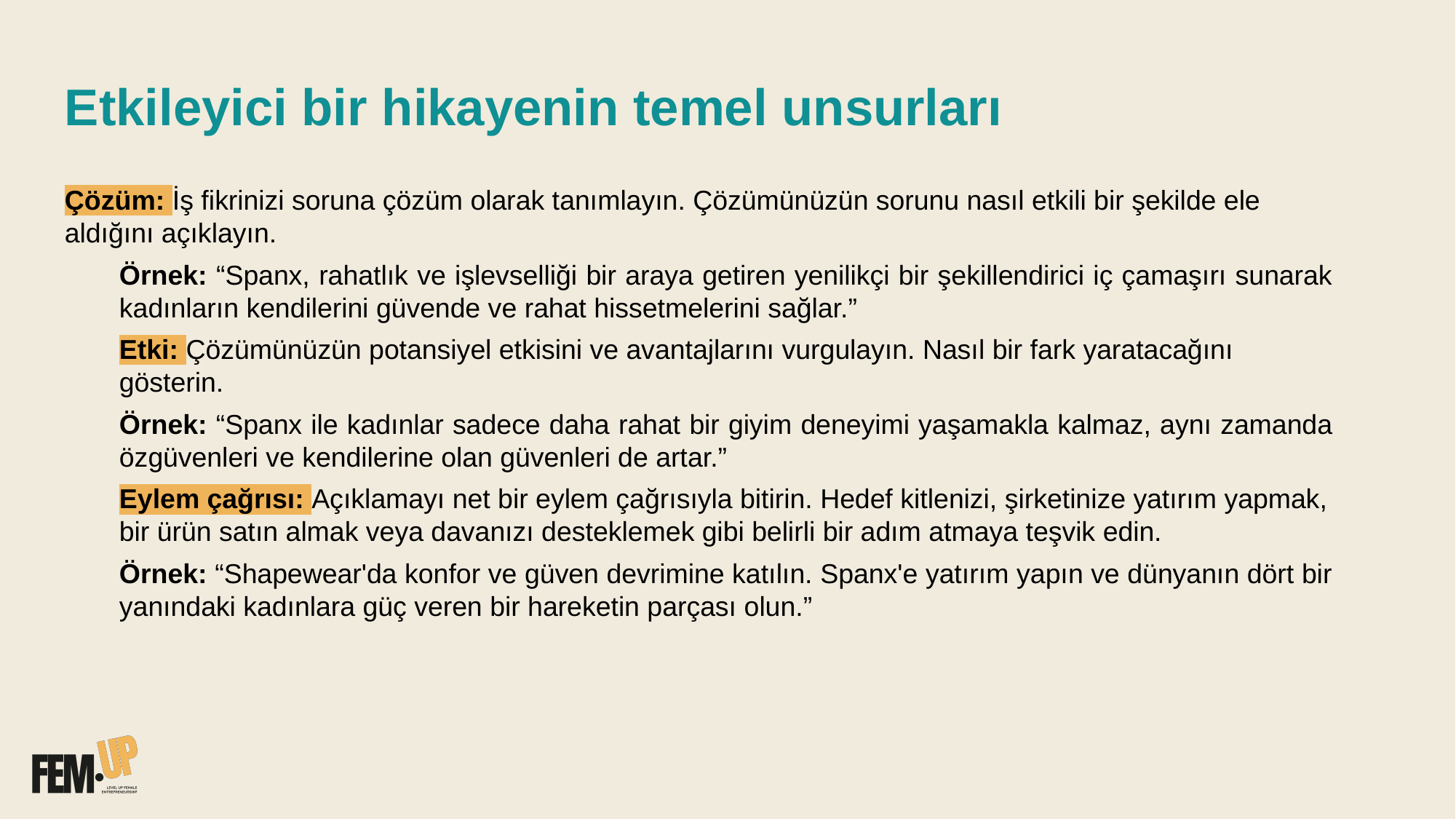

# Etkileyici bir hikayenin temel unsurları
Çözüm: İş fikrinizi soruna çözüm olarak tanımlayın. Çözümünüzün sorunu nasıl etkili bir şekilde ele aldığını açıklayın.
Örnek: “Spanx, rahatlık ve işlevselliği bir araya getiren yenilikçi bir şekillendirici iç çamaşırı sunarak kadınların kendilerini güvende ve rahat hissetmelerini sağlar.”
Etki: Çözümünüzün potansiyel etkisini ve avantajlarını vurgulayın. Nasıl bir fark yaratacağını gösterin.
Örnek: “Spanx ile kadınlar sadece daha rahat bir giyim deneyimi yaşamakla kalmaz, aynı zamanda özgüvenleri ve kendilerine olan güvenleri de artar.”
Eylem çağrısı: Açıklamayı net bir eylem çağrısıyla bitirin. Hedef kitlenizi, şirketinize yatırım yapmak, bir ürün satın almak veya davanızı desteklemek gibi belirli bir adım atmaya teşvik edin.
Örnek: “Shapewear'da konfor ve güven devrimine katılın. Spanx'e yatırım yapın ve dünyanın dört bir yanındaki kadınlara güç veren bir hareketin parçası olun.”